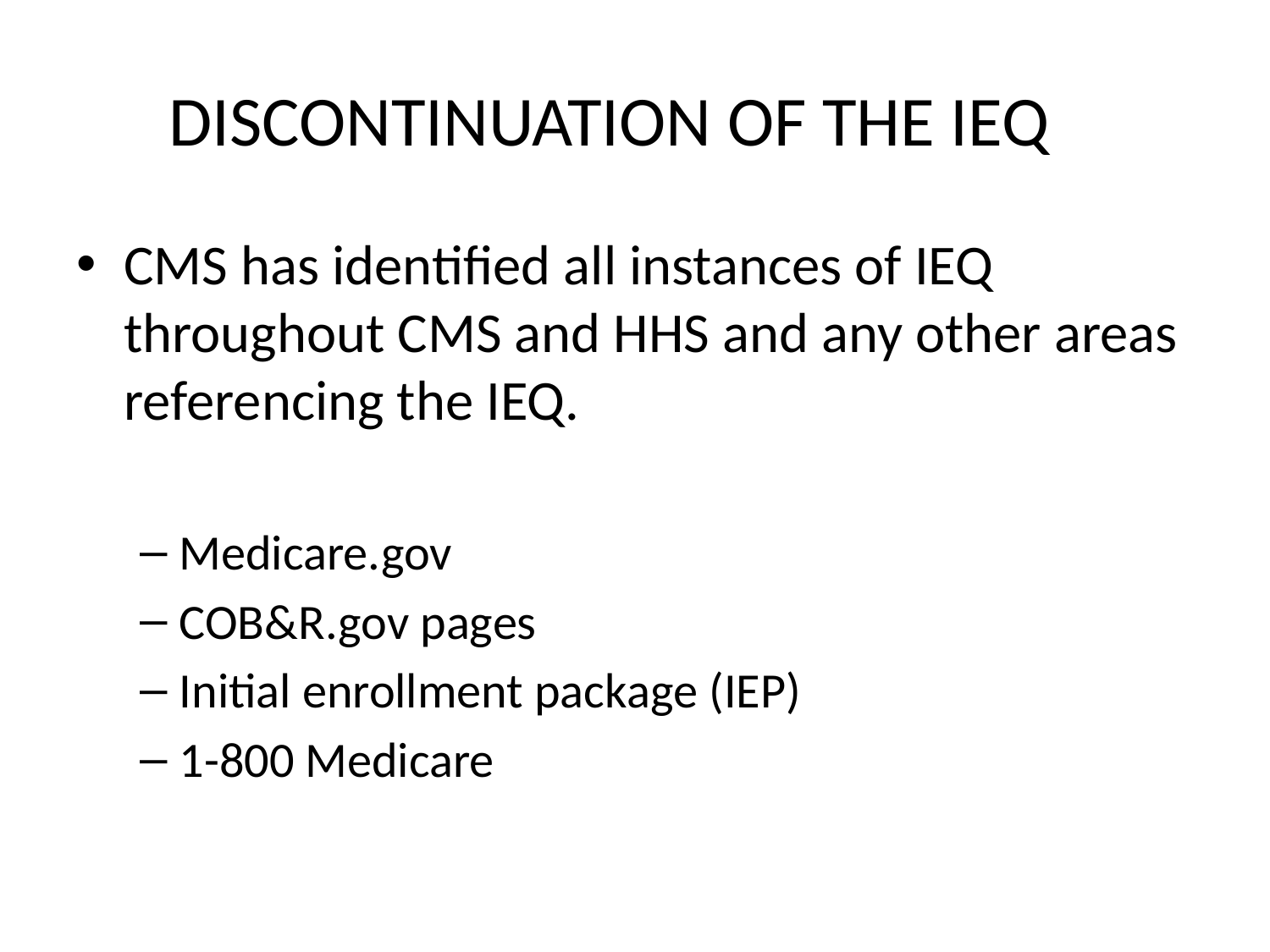

# DISCONTINUATION OF THE IEQ 7
CMS has identified all instances of IEQ throughout CMS and HHS and any other areas referencing the IEQ.

Medicare.gov
COB&R.gov pages
Initial enrollment package (IEP)
1-800 Medicare